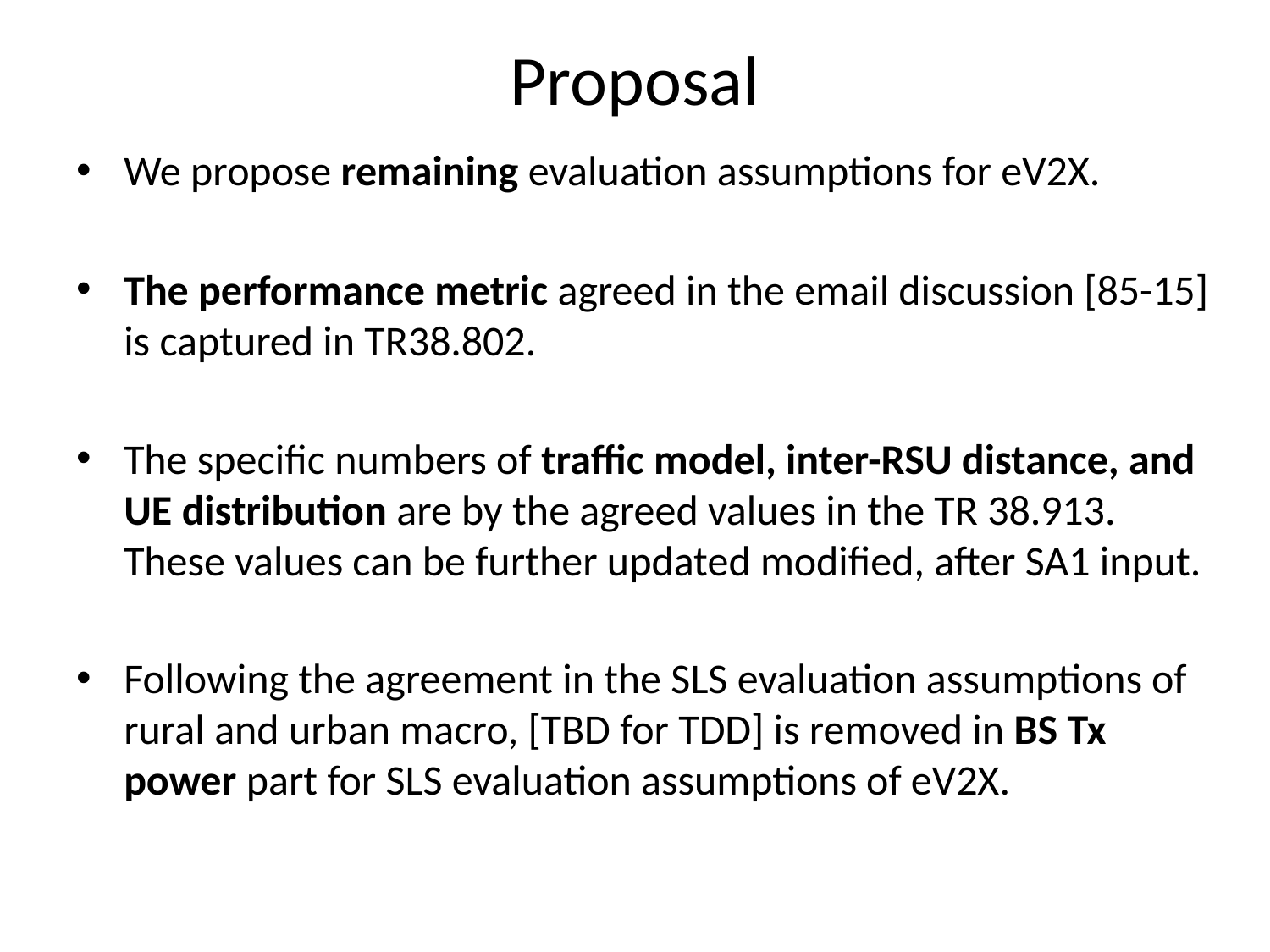

Proposal
We propose remaining evaluation assumptions for eV2X.

The performance metric agreed in the email discussion [85-15] is captured in TR38.802.

The specific numbers of traffic model, inter-RSU distance, and UE distribution are by the agreed values in the TR 38.913. These values can be further updated modified, after SA1 input.

Following the agreement in the SLS evaluation assumptions of rural and urban macro, [TBD for TDD] is removed in BS Tx power part for SLS evaluation assumptions of eV2X.